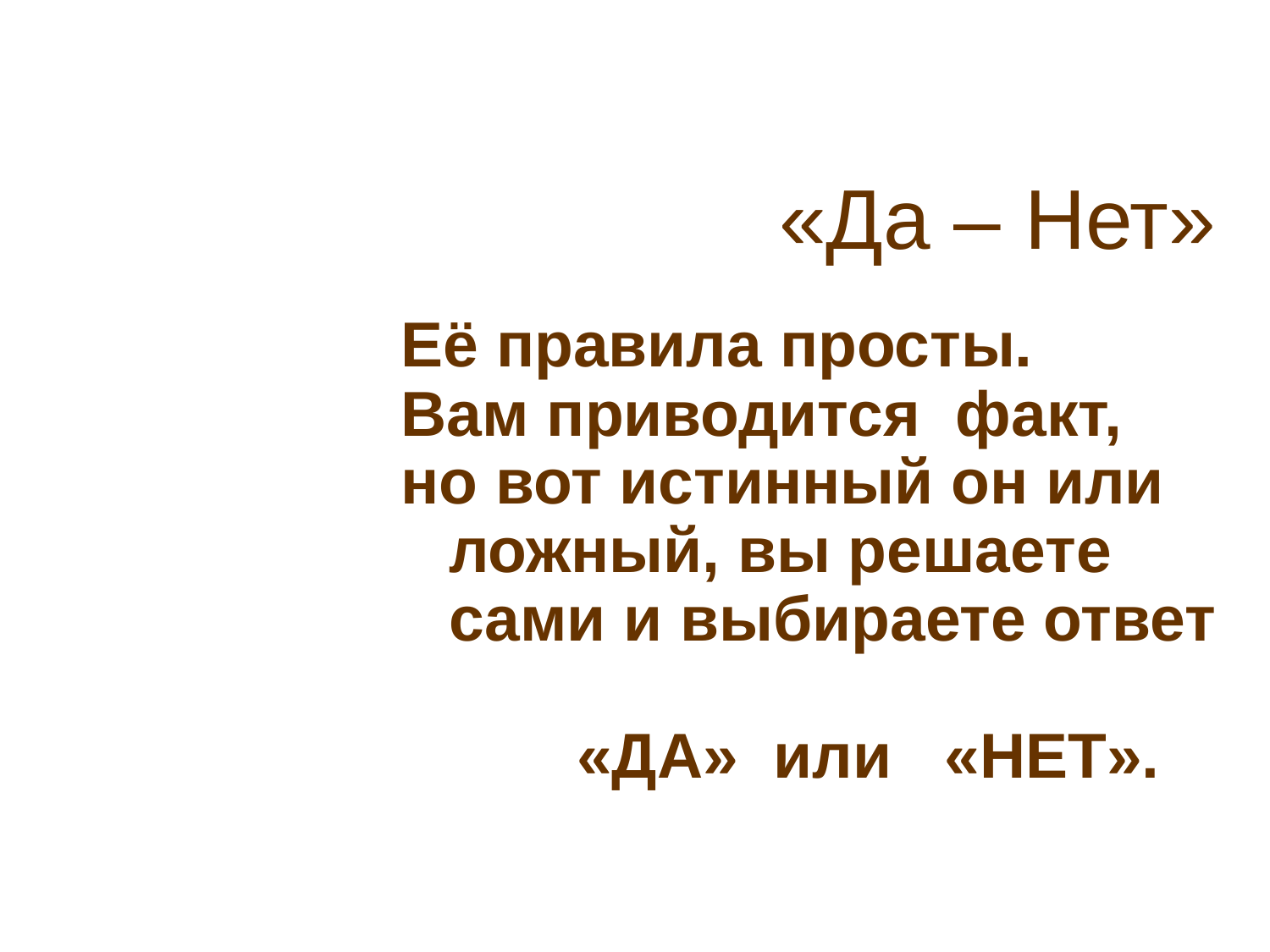

«Да – Нет»
Её правила просты.
Вам приводится  факт,
но вот истинный он или ложный, вы решаете сами и выбираете ответ
          «ДА»  или   «НЕТ».